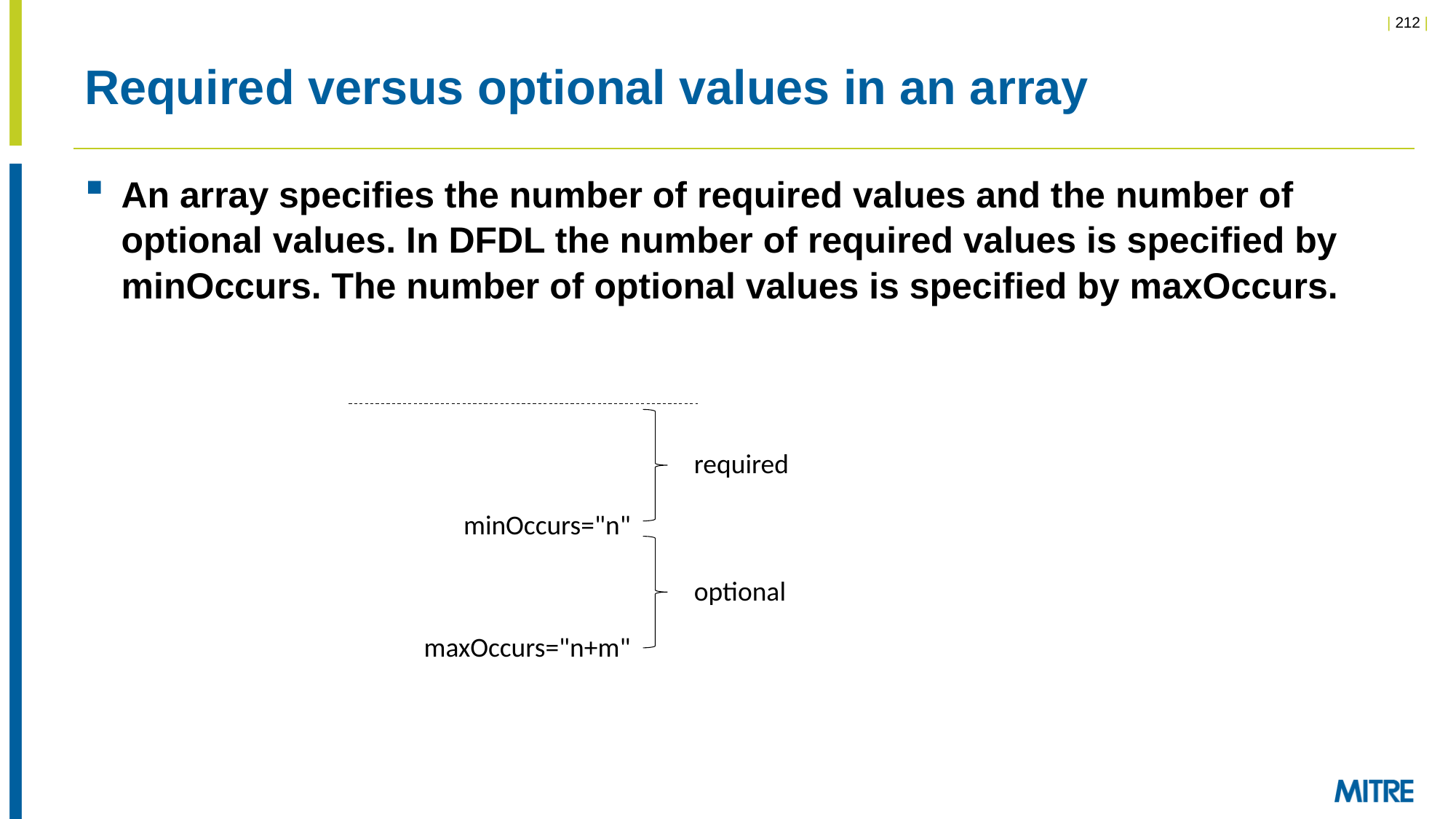

# Required versus optional values in an array
An array specifies the number of required values and the number of optional values. In DFDL the number of required values is specified by minOccurs. The number of optional values is specified by maxOccurs.

required
minOccurs="n"

optional
maxOccurs="n+m"